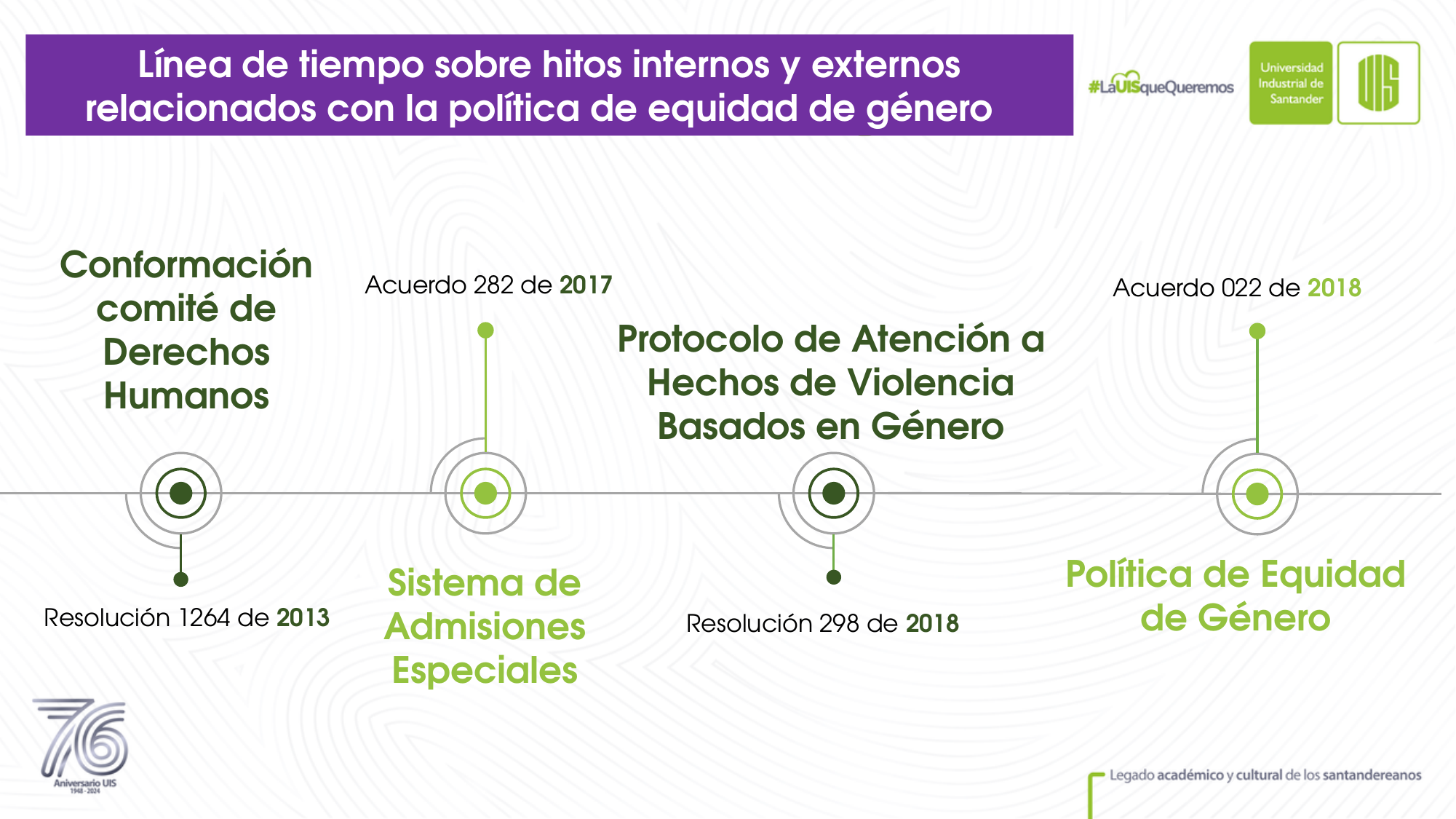

Línea de tiempo sobre hitos internos y externos relacionados con la política de equidad de género
Conformación comité de Derechos Humanos
Acuerdo 282 de 2017
Acuerdo 022 de 2018
Protocolo de Atención a Hechos de Violencia Basados en Género

Política de Equidad de Género
Sistema de Admisiones Especiales

Resolución 1264 de 2013
Resolución 298 de 2018